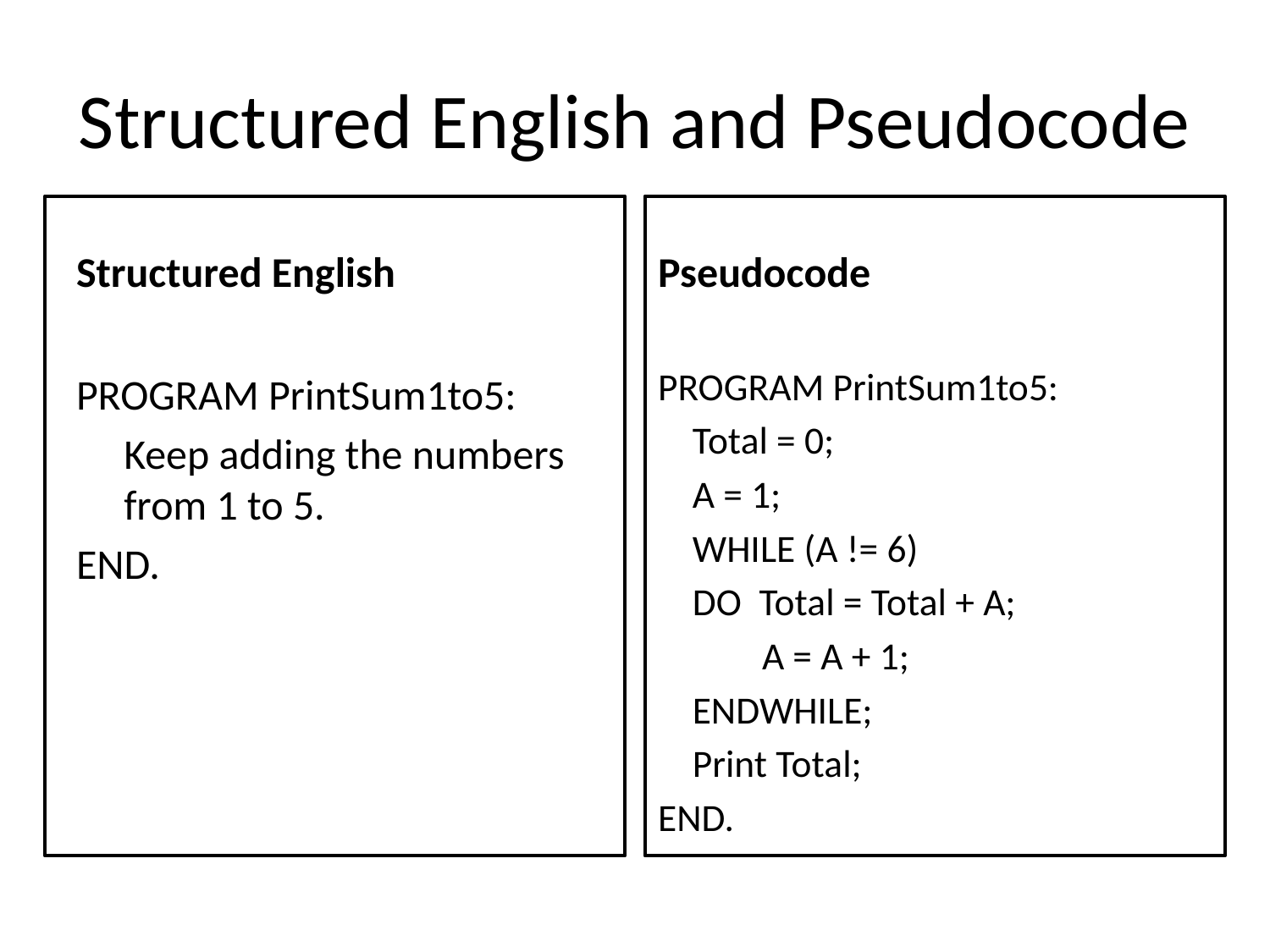

# Structured English and Pseudocode

Structured English
Pseudocode

PROGRAM PrintSum1to5:
     Keep adding the numbers from 1 to 5.
END.

PROGRAM PrintSum1to5:
    Total = 0;
    A = 1;
    WHILE (A != 6)
    DO  Total = Total + A;
            A = A + 1;
    ENDWHILE;
    Print Total;
END.